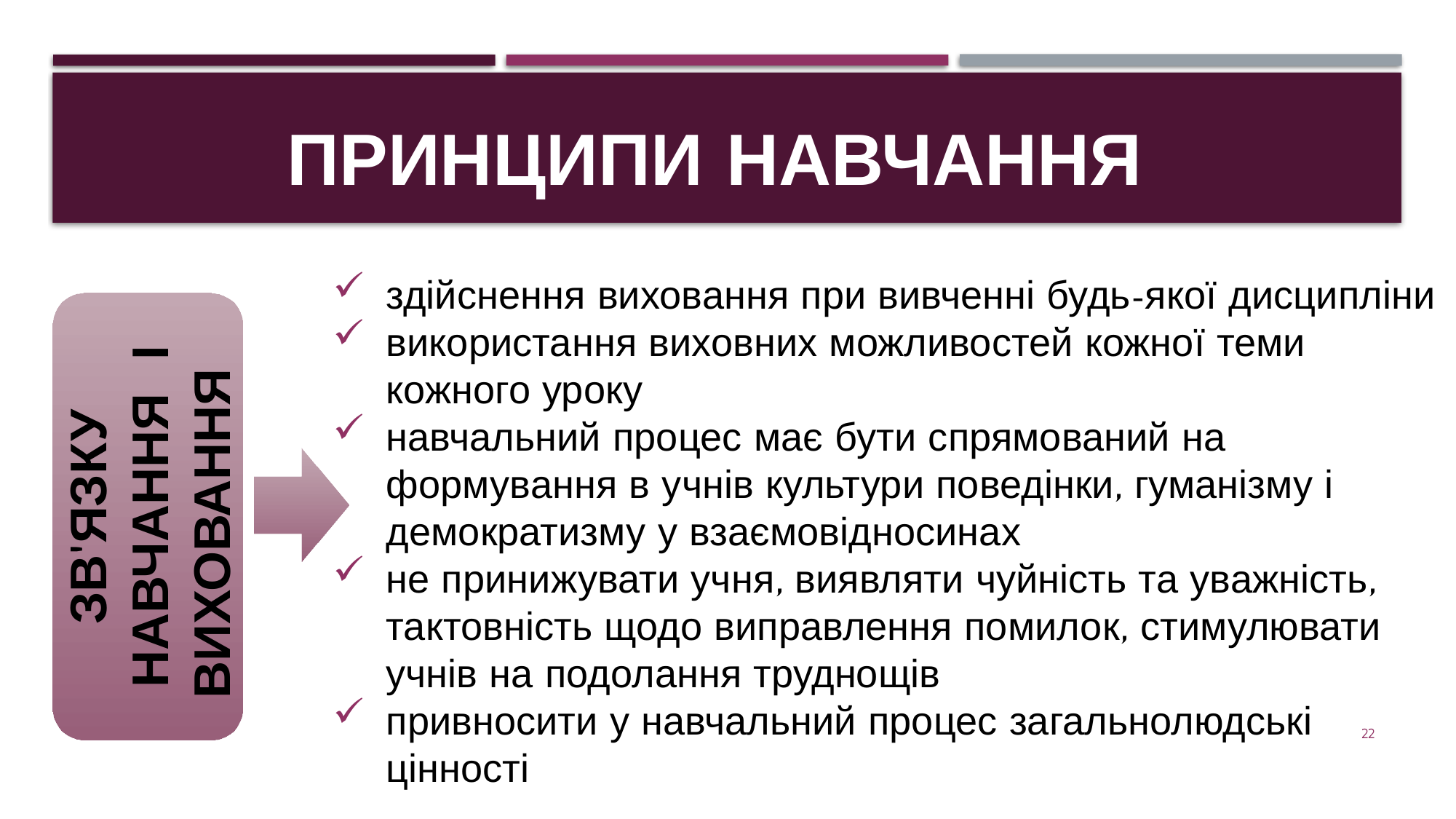

# Принципи навчання
здійснення виховання при вивченні будь-якої дисципліни
використання виховних можливостей кожної теми кожного уроку
навчальний процес має бути спрямований на формування в учнів культури поведінки, гуманізму і демократизму у взаємовідносинах
не принижувати учня, виявляти чуйність та уважність, тактовність щодо виправлення помилок, стимулювати учнів на подолання труднощів
привносити у навчальний процес загальнолюдські цінності
ЗВ'ЯЗКУ НАВЧАННЯ  І ВИХОВАННЯ

22